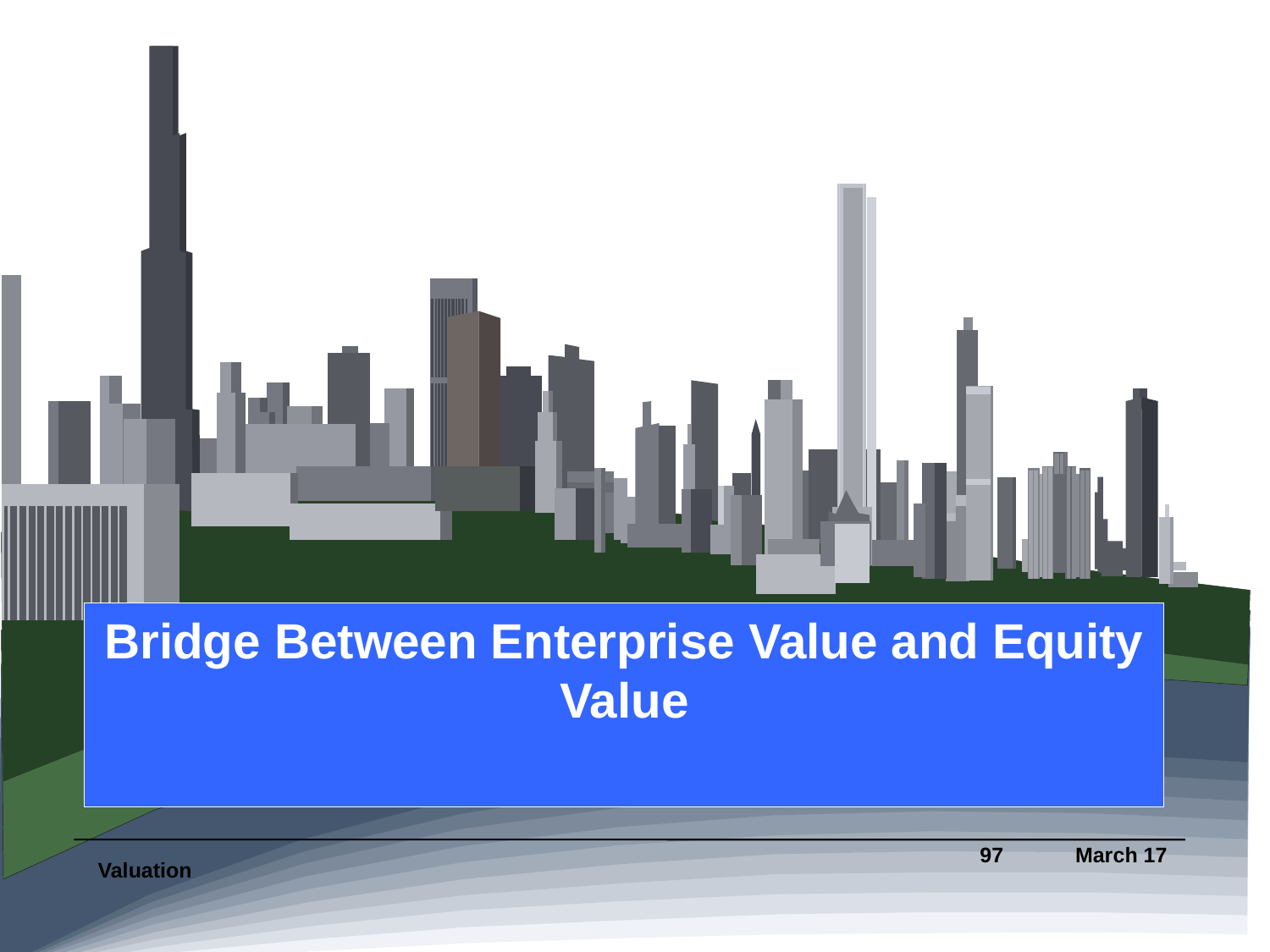

# Bridge Between Enterprise Value and Equity Value